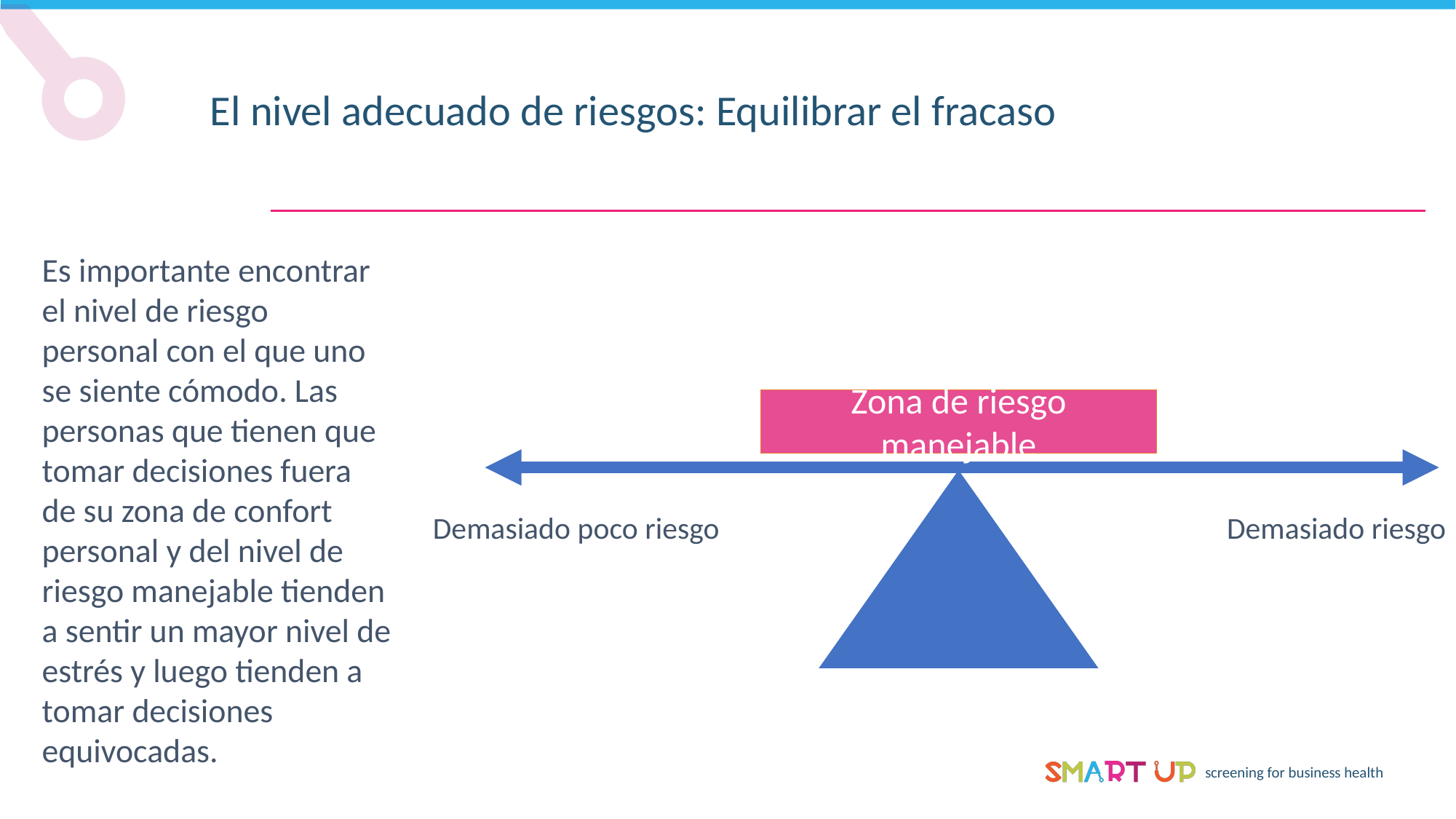

El nivel adecuado de riesgos: Equilibrar el fracaso
Es importante encontrar el nivel de riesgo personal con el que uno se siente cómodo. Las personas que tienen que tomar decisiones fuera de su zona de confort personal y del nivel de riesgo manejable tienden a sentir un mayor nivel de estrés y luego tienden a tomar decisiones equivocadas.
Zona de riesgo manejable

Demasiado poco riesgo
Demasiado riesgo